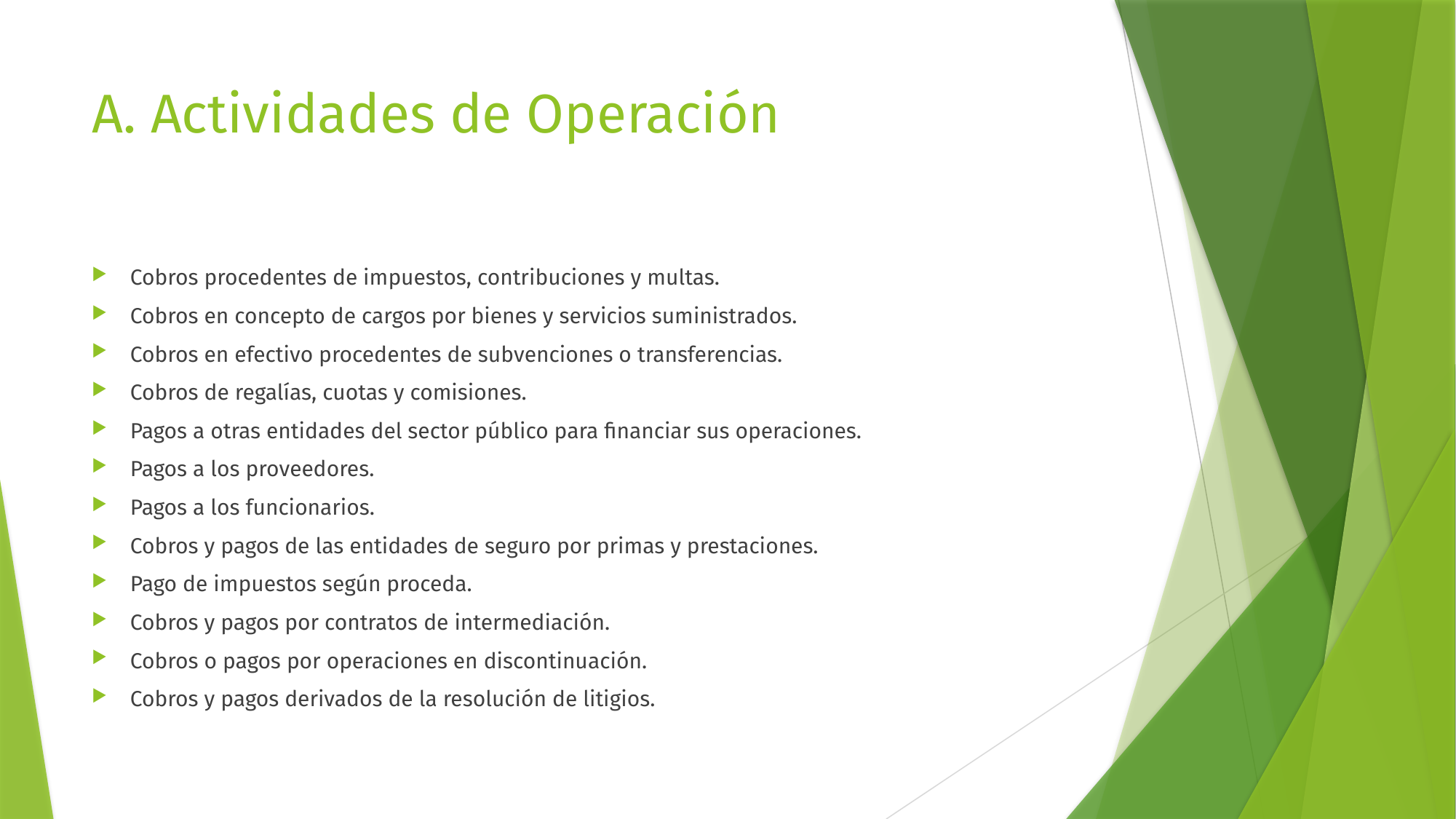

# A. Actividades de Operación
Cobros procedentes de impuestos, contribuciones y multas.
Cobros en concepto de cargos por bienes y servicios suministrados.
Cobros en efectivo procedentes de subvenciones o transferencias.
Cobros de regalías, cuotas y comisiones.
Pagos a otras entidades del sector público para financiar sus operaciones.
Pagos a los proveedores.
Pagos a los funcionarios.
Cobros y pagos de las entidades de seguro por primas y prestaciones.
Pago de impuestos según proceda.
Cobros y pagos por contratos de intermediación.
Cobros o pagos por operaciones en discontinuación.
Cobros y pagos derivados de la resolución de litigios.